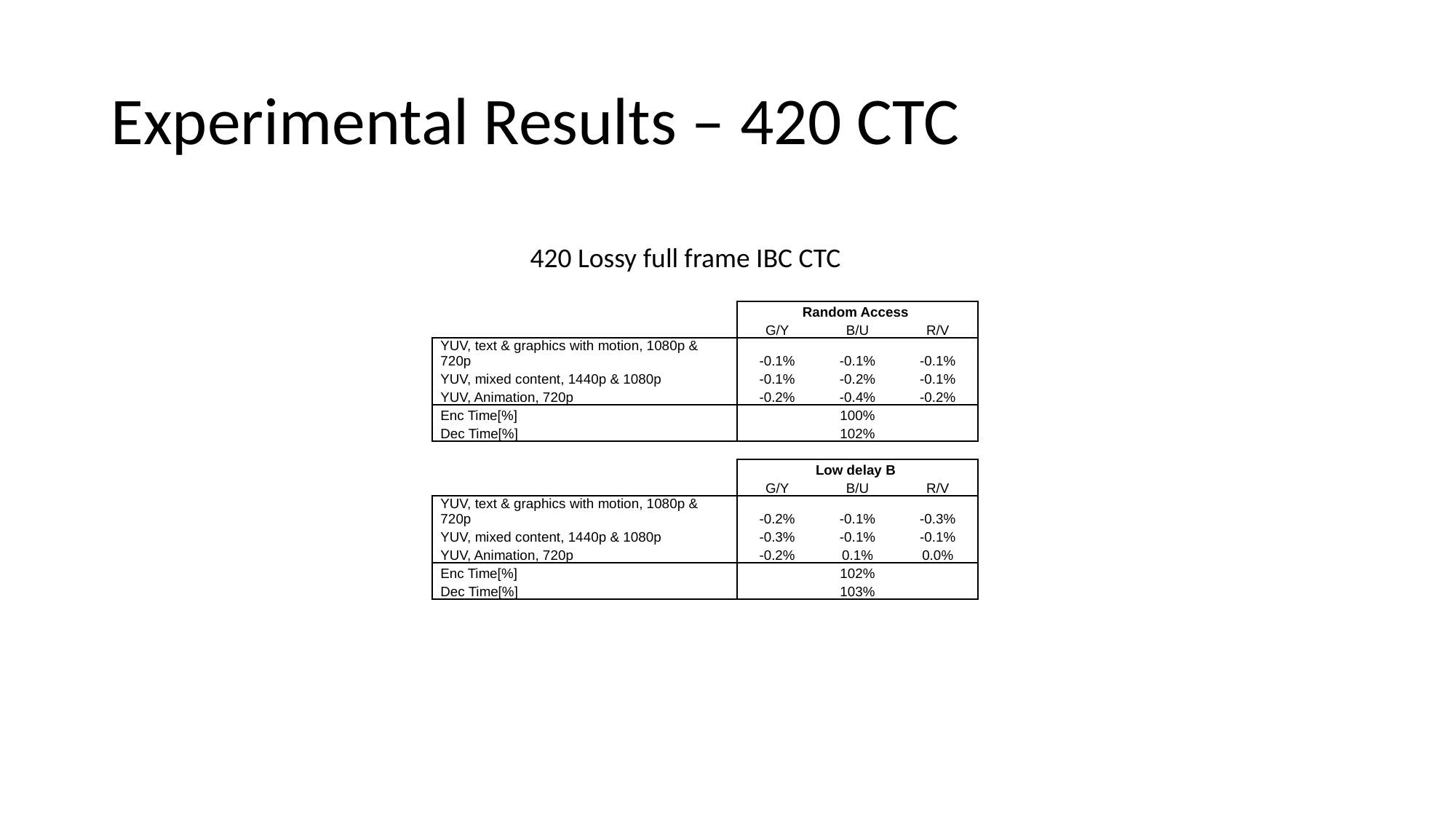

# Experimental Results – 420 CTC
420 Lossy full frame IBC CTC
|  | Random Access |  |  |
| --- | --- | --- | --- |
|  | G/Y | B/U | R/V |
| YUV, text & graphics with motion, 1080p & 720p | -0.1% | -0.1% | -0.1% |
| YUV, mixed content, 1440p & 1080p | -0.1% | -0.2% | -0.1% |
| YUV, Animation, 720p | -0.2% | -0.4% | -0.2% |
| Enc Time[%] | 100% |  |  |
| Dec Time[%] | 102% |  |  |
|  |  |  |  |
|  | Low delay B |  |  |
|  | G/Y | B/U | R/V |
| YUV, text & graphics with motion, 1080p & 720p | -0.2% | -0.1% | -0.3% |
| YUV, mixed content, 1440p & 1080p | -0.3% | -0.1% | -0.1% |
| YUV, Animation, 720p | -0.2% | 0.1% | 0.0% |
| Enc Time[%] | 102% |  |  |
| Dec Time[%] | 103% |  |  |